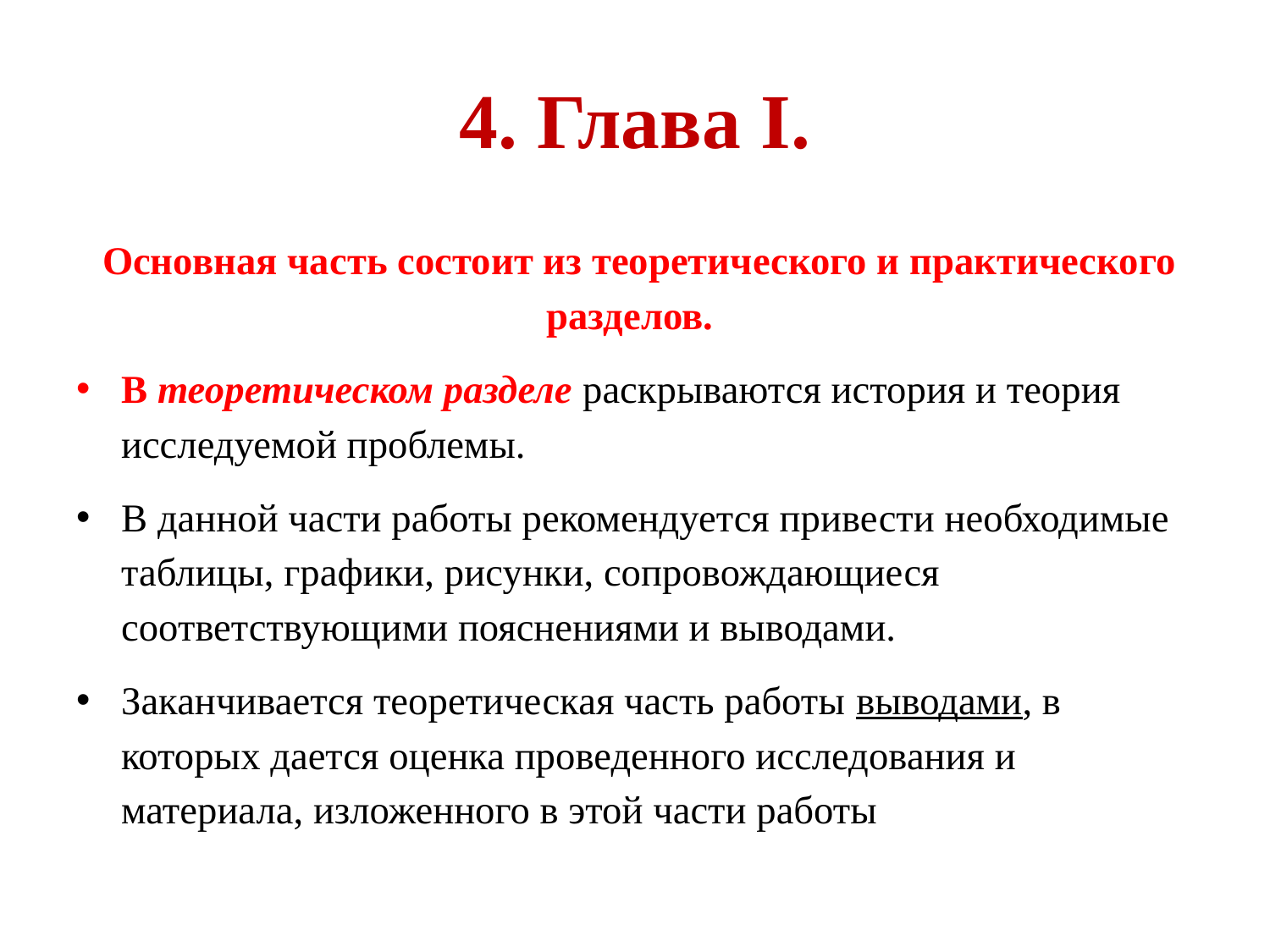

# 4. Глава I.
 Основная часть состоит из теоретического и практического разделов.
В теоретическом разделе раскрываются история и теория исследуемой проблемы.
В данной части работы рекомендуется привести необходимые таблицы, графики, рисунки, сопровождающиеся соответствующими пояснениями и выводами.
Заканчивается теоретическая часть работы выводами, в которых дается оценка проведенного исследования и материала, изложенного в этой части работы